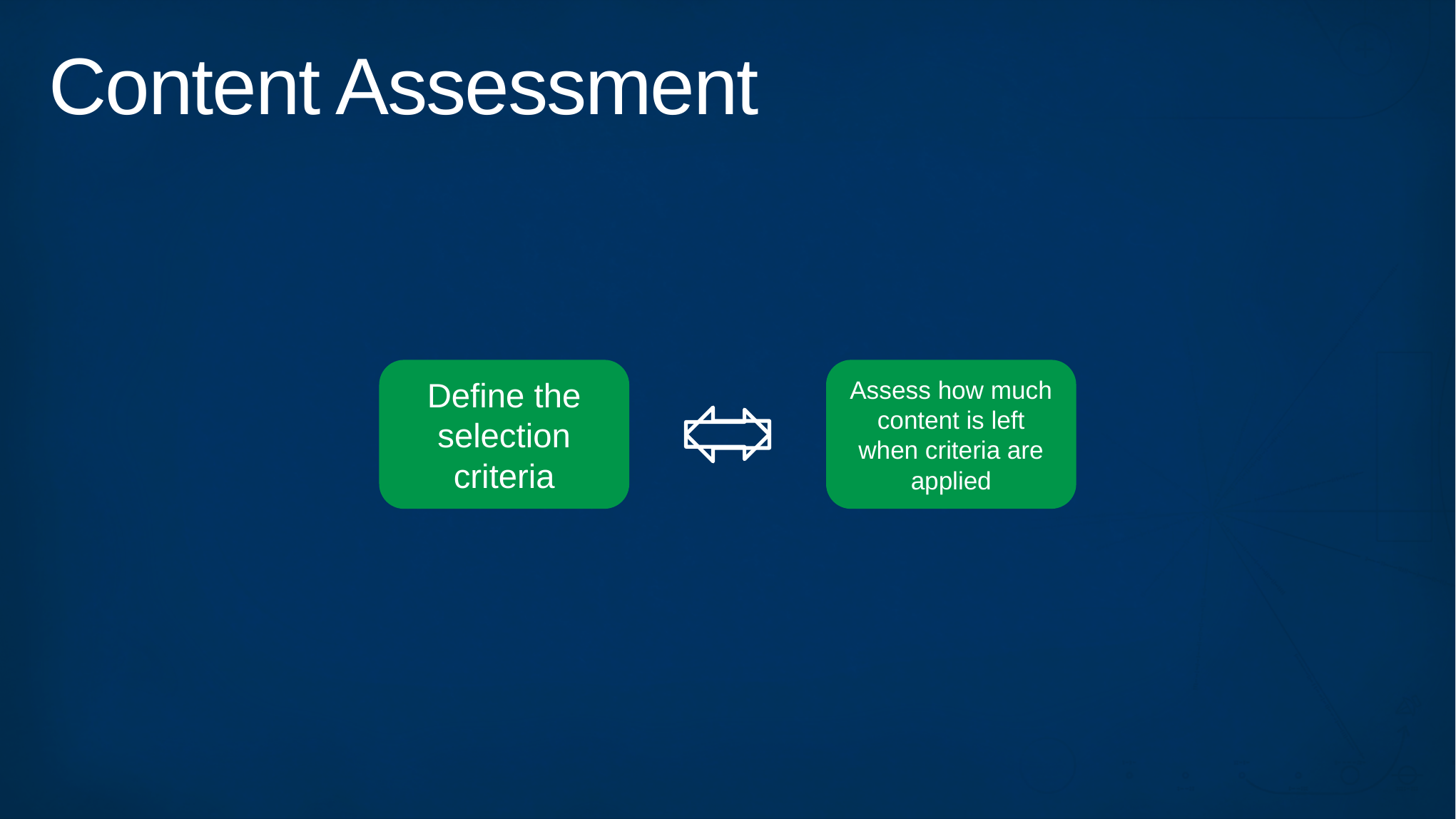

# Content Assessment
Define the selection criteria
Assess how much content is left when criteria are applied